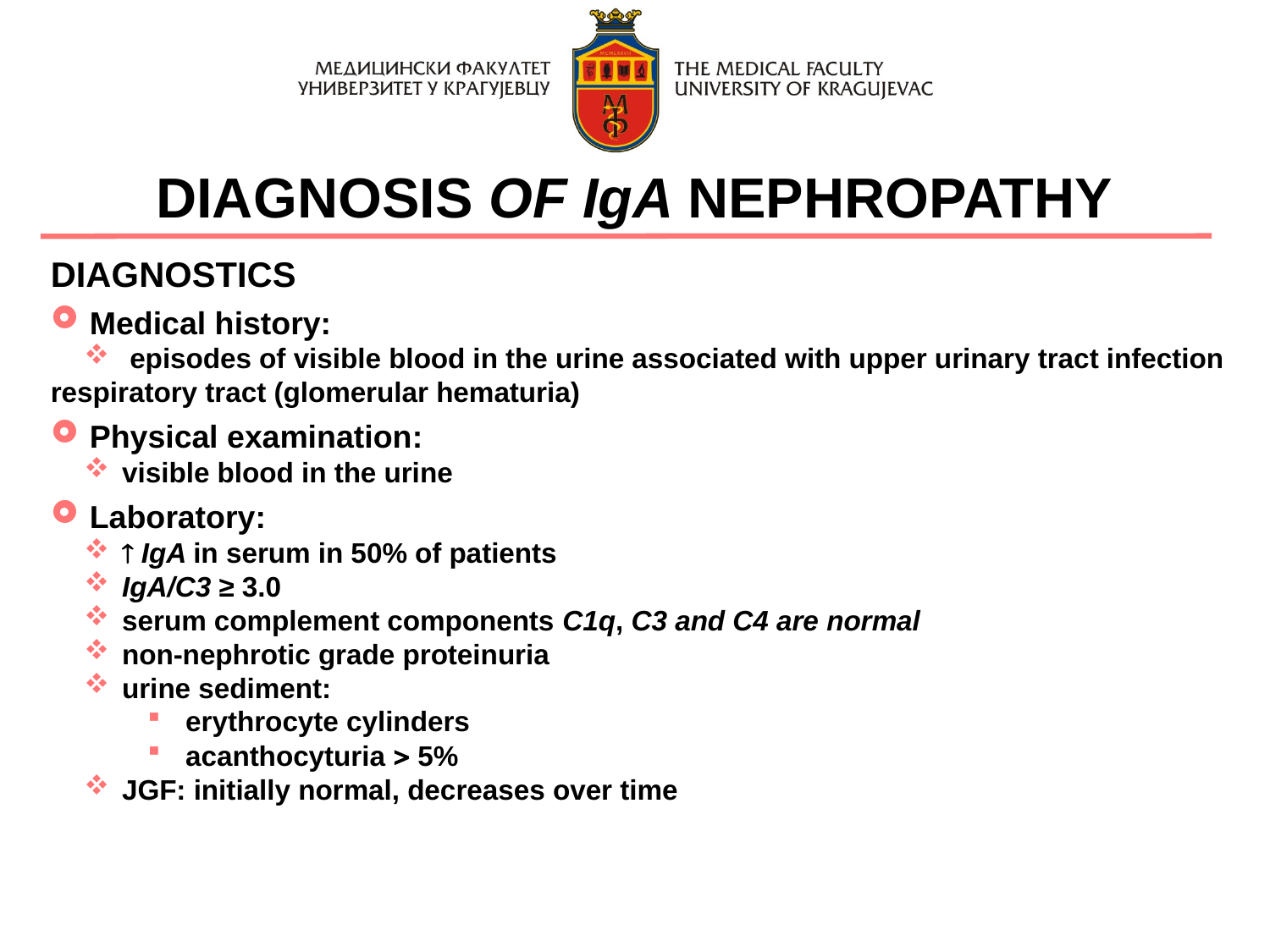

DIAGNOSIS OF IgA NEPHROPATHY
DIAGNOSTICS

 Medical history:
  episodes of visible blood in the urine associated with upper urinary tract infection
respiratory tract (glomerular hematuria)

 Physical examination:
 visible blood in the urine

 Laboratory:
 ↑ IgA in serum in 50% of patients
 IgA/C3 ≥ 3.0
 serum complement components C1q, C3 and C4 are normal
 non-nephrotic grade proteinuria
 urine sediment:
 erythrocyte cylinders
 acanthocyturia > 5%
 JGF: initially normal, decreases over time